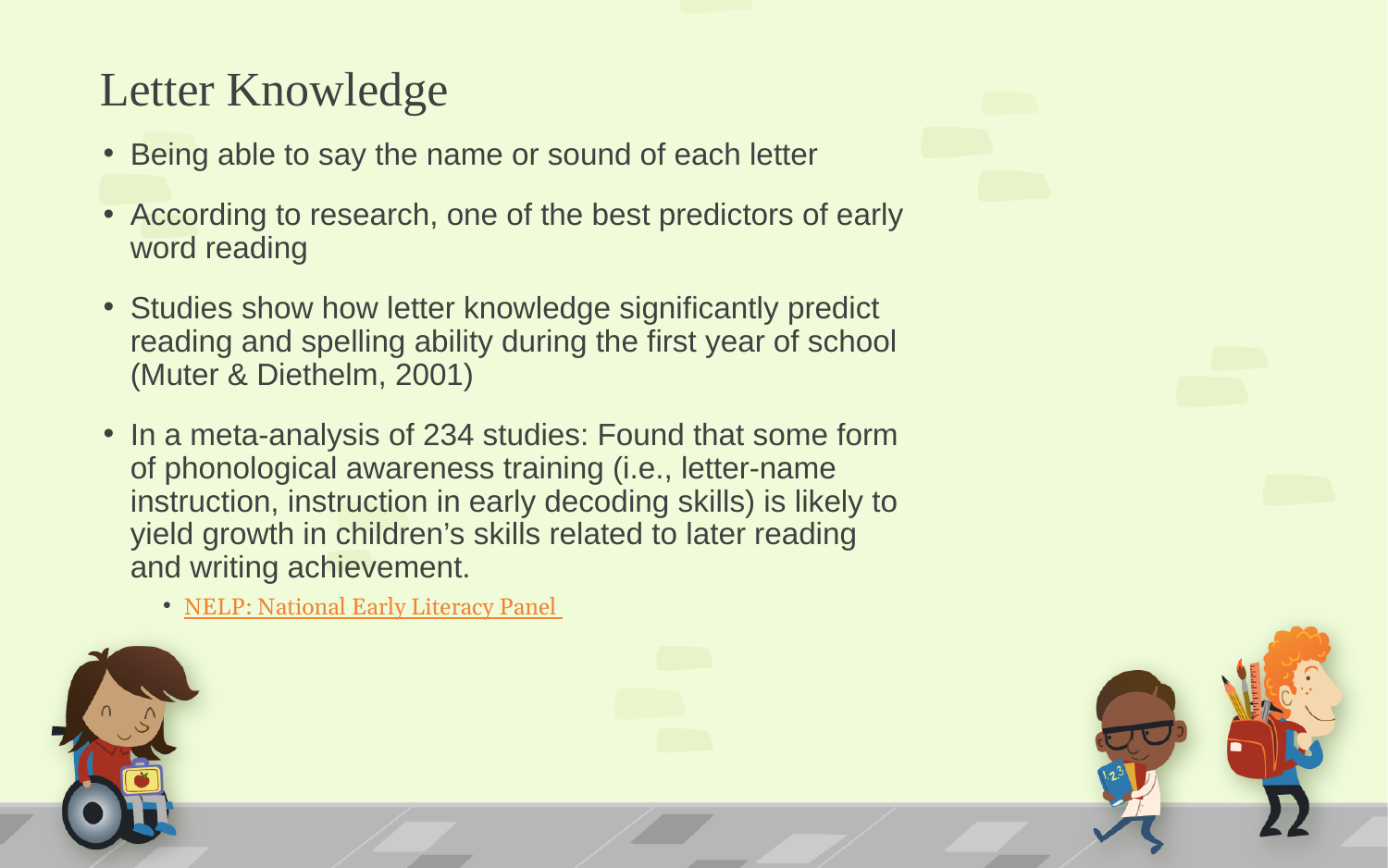

# Letter Knowledge
Being able to say the name or sound of each letter
According to research, one of the best predictors of early word reading
Studies show how letter knowledge significantly predict reading and spelling ability during the first year of school (Muter & Diethelm, 2001)
In a meta-analysis of 234 studies: Found that some form of phonological awareness training (i.e., letter-name instruction, instruction in early decoding skills) is likely to yield growth in children’s skills related to later reading and writing achievement.
NELP: National Early Literacy Panel